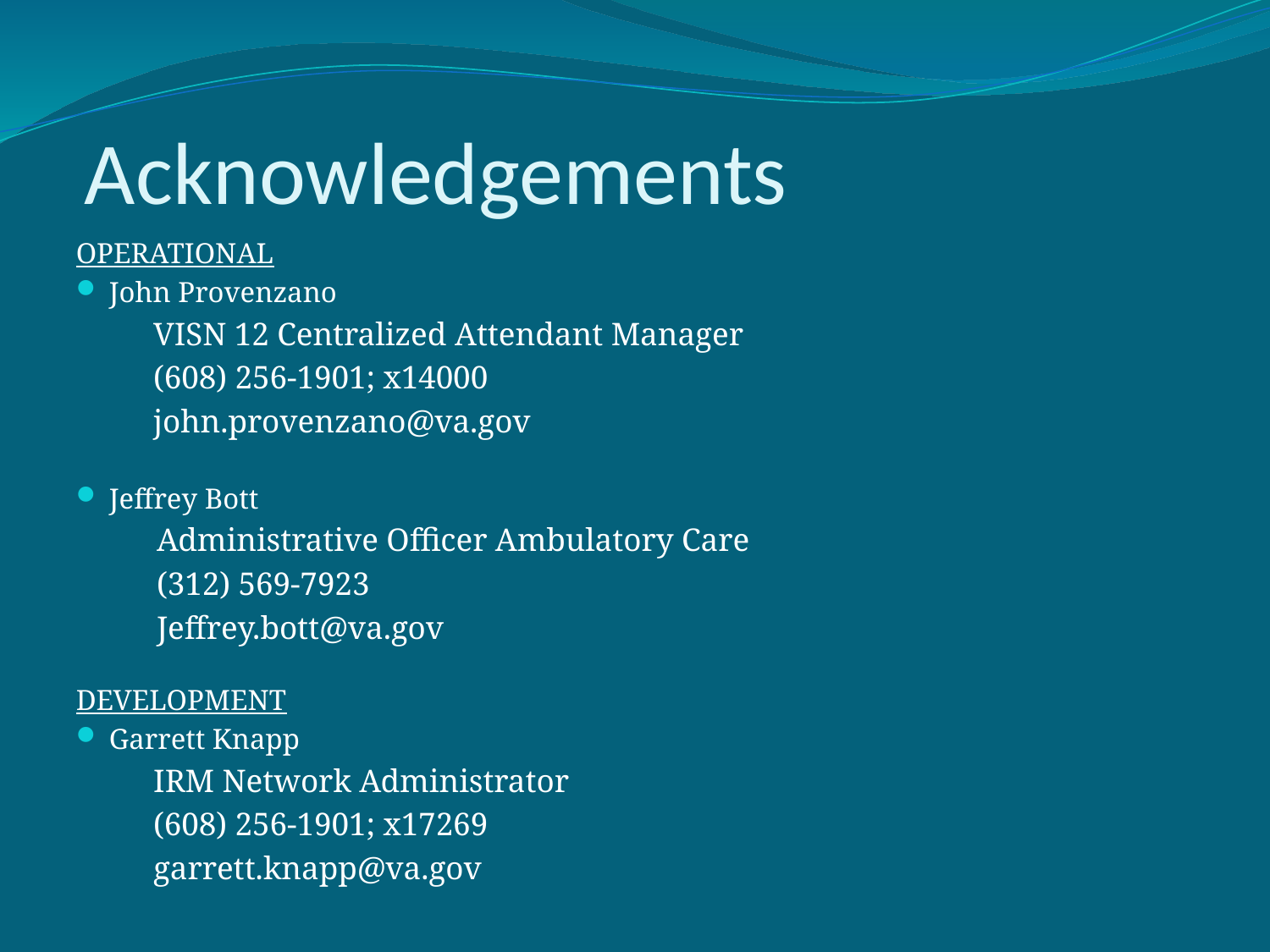

# Acknowledgements
OPERATIONAL
John Provenzano
		VISN 12 Centralized Attendant Manager
		(608) 256-1901; x14000
		john.provenzano@va.gov

Jeffrey Bott
Administrative Officer Ambulatory Care
(312) 569-7923
Jeffrey.bott@va.gov

DEVELOPMENT
Garrett Knapp
		IRM Network Administrator
		(608) 256-1901; x17269
		garrett.knapp@va.gov